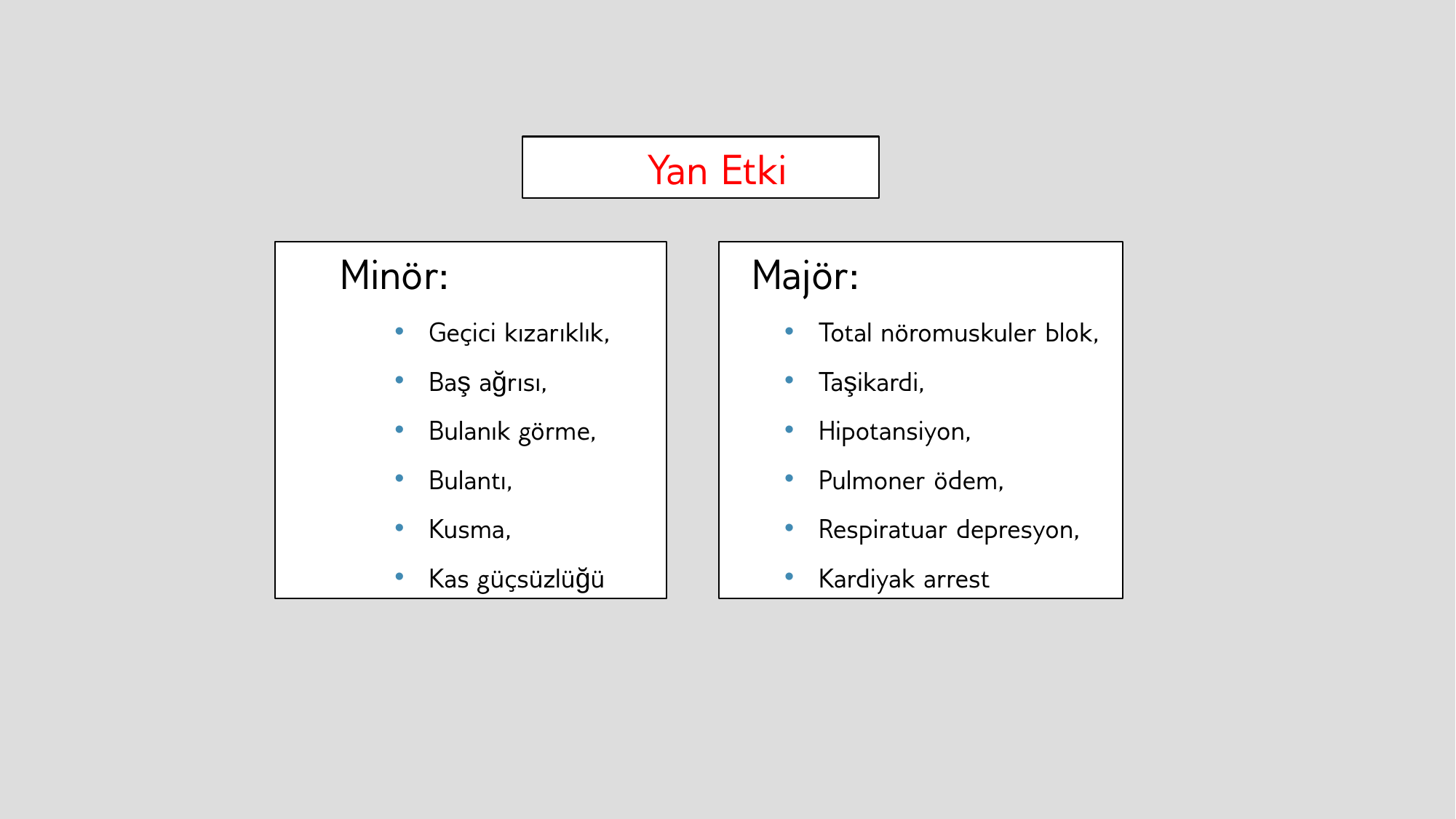

Yan Etki
Minör:
Geçici kızarıklık,
Baş ağrısı,
Bulanık görme,
Bulantı,
Kusma,
Kas güçsüzlüğü
Majör:
Total nöromuskuler blok,
Taşikardi,
Hipotansiyon,
Pulmoner ödem,
Respiratuar depresyon,
Kardiyak arrest